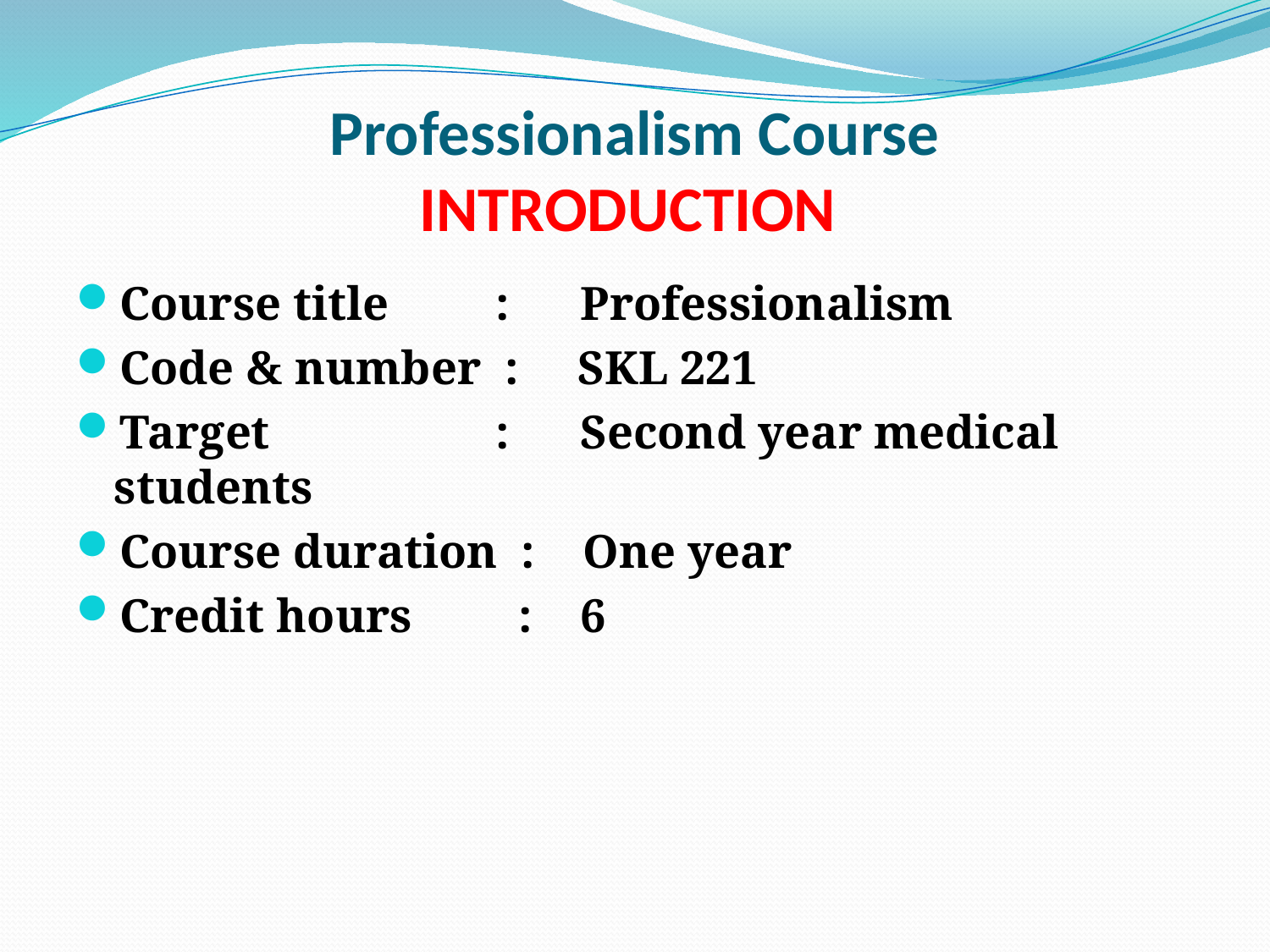

# Professionalism Course INTRODUCTION
Course title         :      Professionalism
Code & number  :     SKL 221
Target                   :      Second year medical students
Course duration  :    One year
Credit hours         :    6